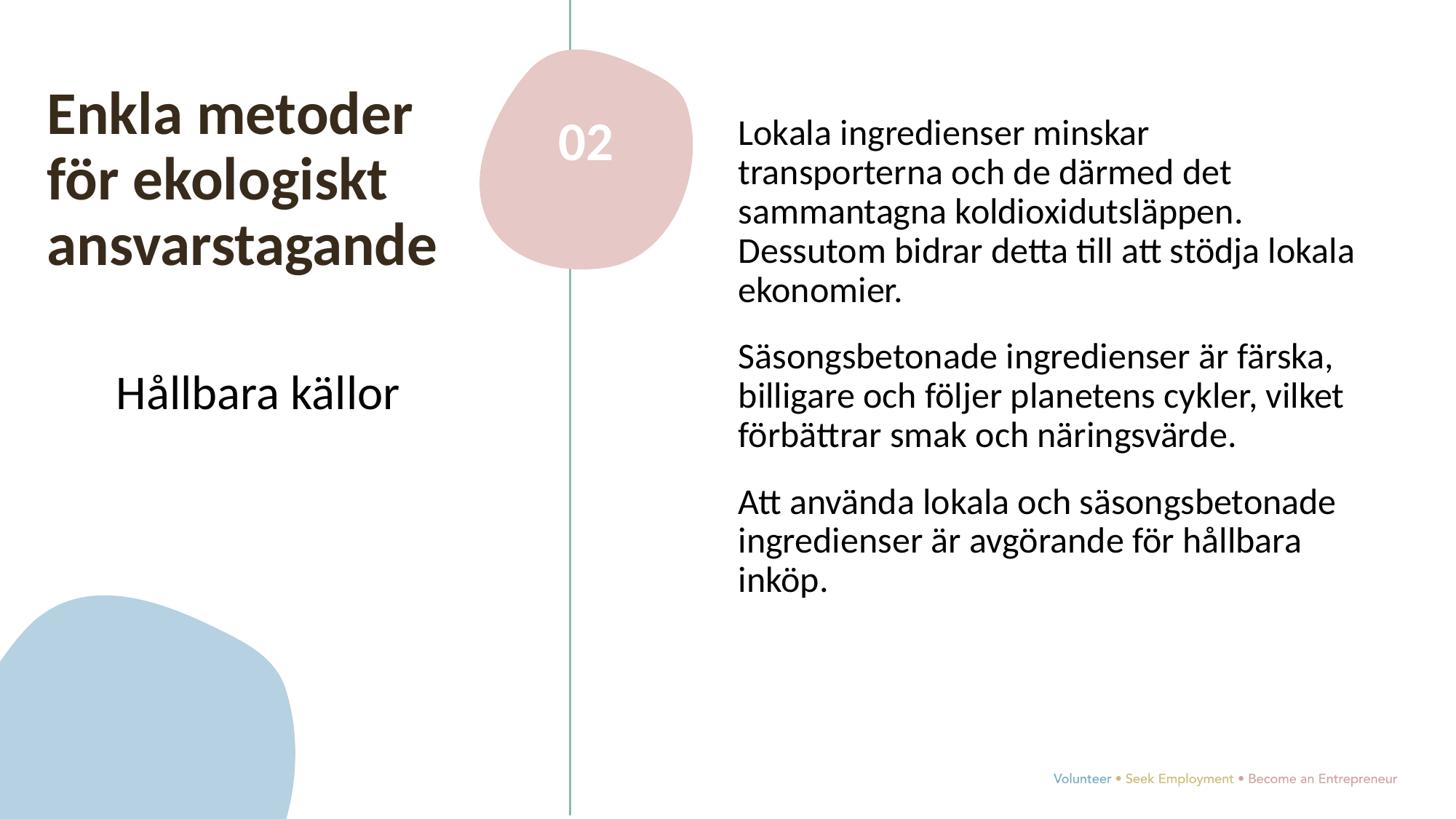

Enkla metoder för ekologiskt ansvarstagande

Hållbara källor
02
Lokala ingredienser minskar transporterna och de därmed det sammantagna koldioxidutsläppen. Dessutom bidrar detta till att stödja lokala ekonomier.
Säsongsbetonade ingredienser är färska, billigare och följer planetens cykler, vilket förbättrar smak och näringsvärde.
Att använda lokala och säsongsbetonade ingredienser är avgörande för hållbara inköp.